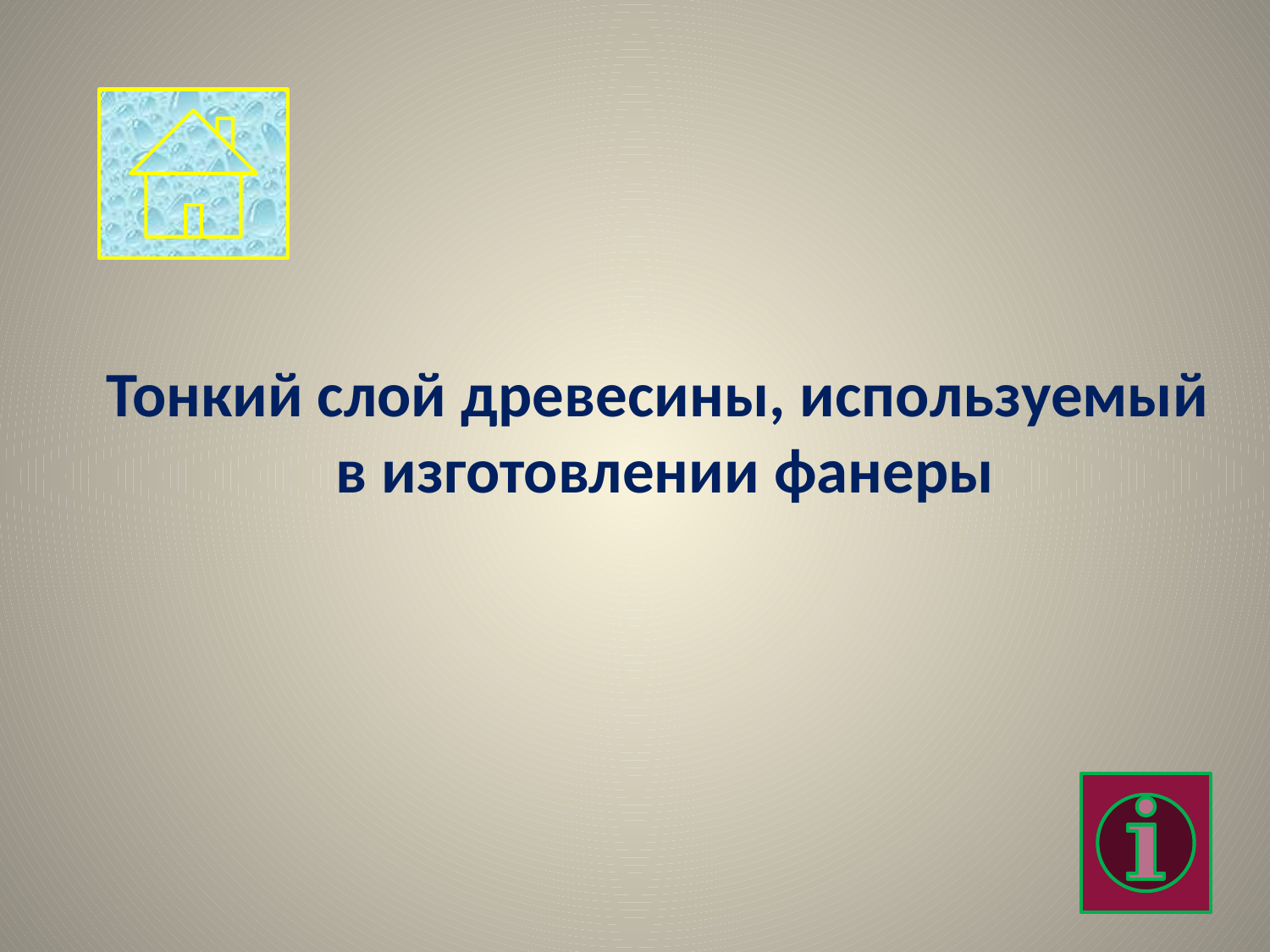

Тонкий слой древесины, используемый
 в изготовлении фанеры